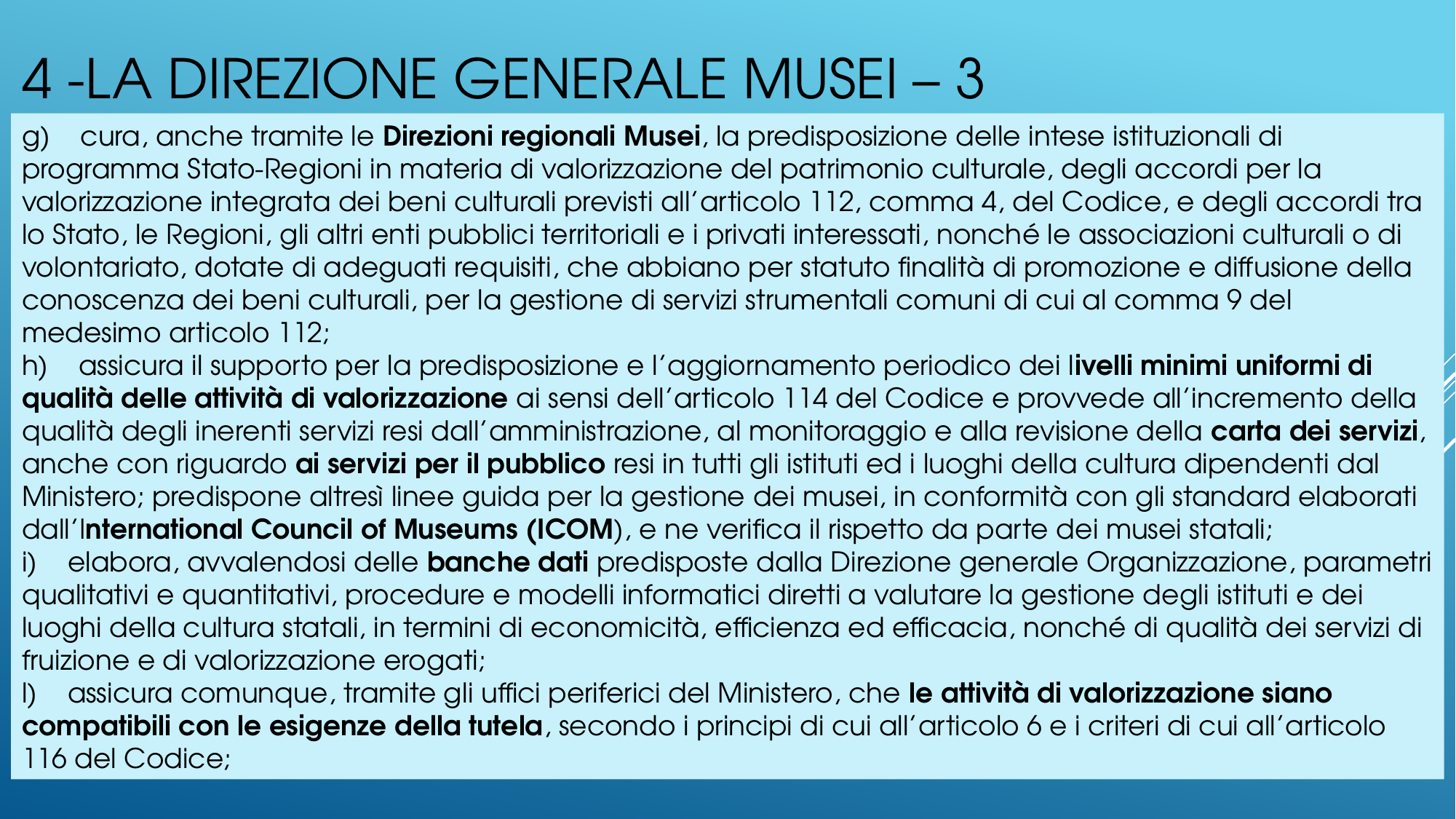

# 4 -LA DIREZIONE GENERALE musei – 3
g)    cura, anche tramite le Direzioni regionali Musei, la predisposizione delle intese istituzionali di programma Stato-Regioni in materia di valorizzazione del patrimonio culturale, degli accordi per la valorizzazione integrata dei beni culturali previsti all’articolo 112, comma 4, del Codice, e degli accordi tra lo Stato, le Regioni, gli altri enti pubblici territoriali e i privati interessati, nonché le associazioni culturali o di volontariato, dotate di adeguati requisiti, che abbiano per statuto finalità di promozione e diffusione della conoscenza dei beni culturali, per la gestione di servizi strumentali comuni di cui al comma 9 del medesimo articolo 112;
h)    assicura il supporto per la predisposizione e l’aggiornamento periodico dei livelli minimi uniformi di qualità delle attività di valorizzazione ai sensi dell’articolo 114 del Codice e provvede all’incremento della qualità degli inerenti servizi resi dall’amministrazione, al monitoraggio e alla revisione della carta dei servizi, anche con riguardo ai servizi per il pubblico resi in tutti gli istituti ed i luoghi della cultura dipendenti dal Ministero; predispone altresì linee guida per la gestione dei musei, in conformità con gli standard elaborati dall’International Council of Museums (ICOM), e ne verifica il rispetto da parte dei musei statali;
i)    elabora, avvalendosi delle banche dati predisposte dalla Direzione generale Organizzazione, parametri qualitativi e quantitativi, procedure e modelli informatici diretti a valutare la gestione degli istituti e dei luoghi della cultura statali, in termini di economicità, efficienza ed efficacia, nonché di qualità dei servizi di fruizione e di valorizzazione erogati;
l)    assicura comunque, tramite gli uffici periferici del Ministero, che le attività di valorizzazione siano compatibili con le esigenze della tutela, secondo i principi di cui all’articolo 6 e i criteri di cui all’articolo 116 del Codice;